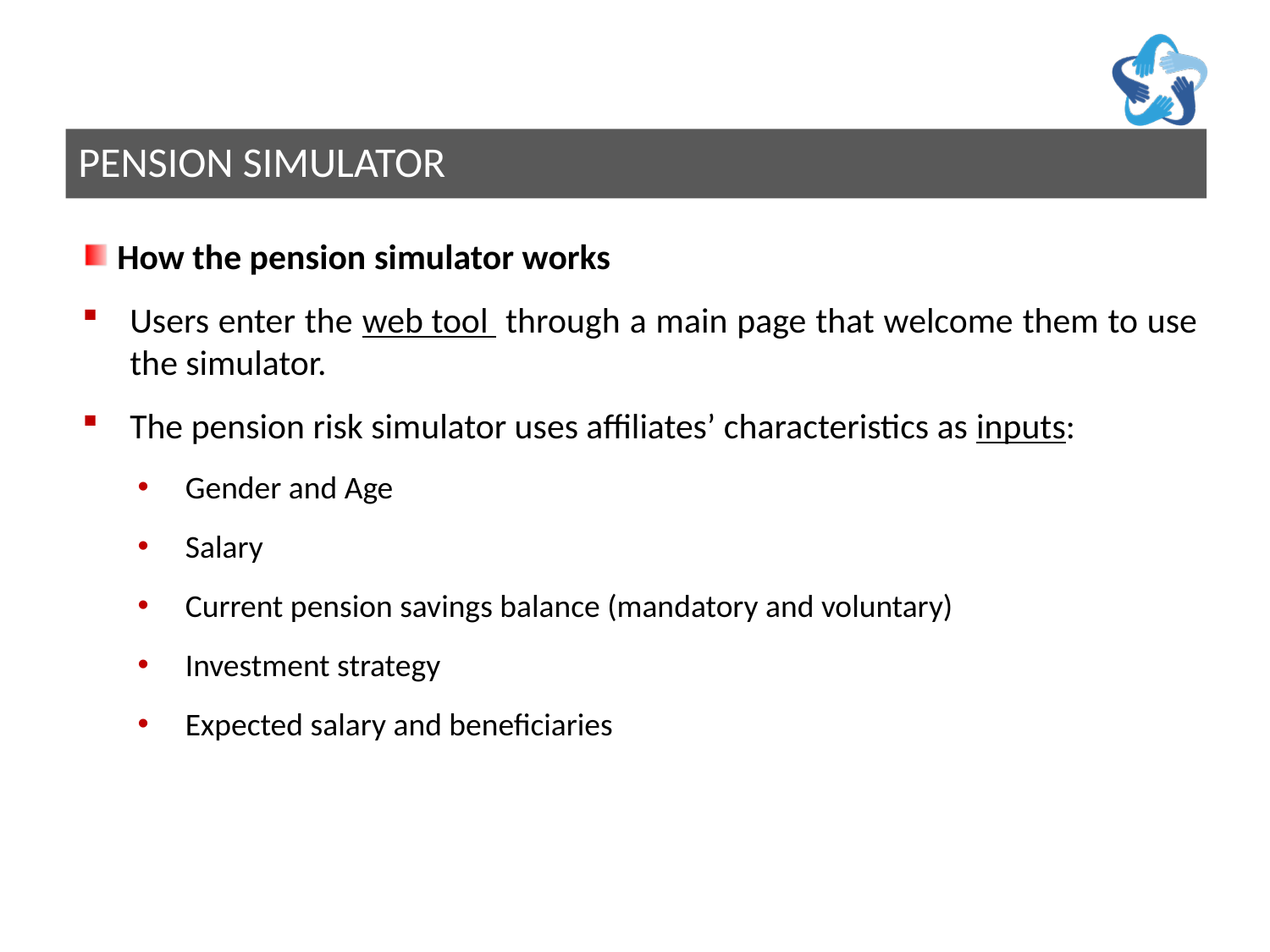

Pension Simulator
 How the pension simulator works
Users enter the web tool  through a main page that welcome them to use the simulator.
The pension risk simulator uses affiliates’ characteristics as inputs:
Gender and Age
Salary
Current pension savings balance (mandatory and voluntary)
Investment strategy
Expected salary and beneficiaries